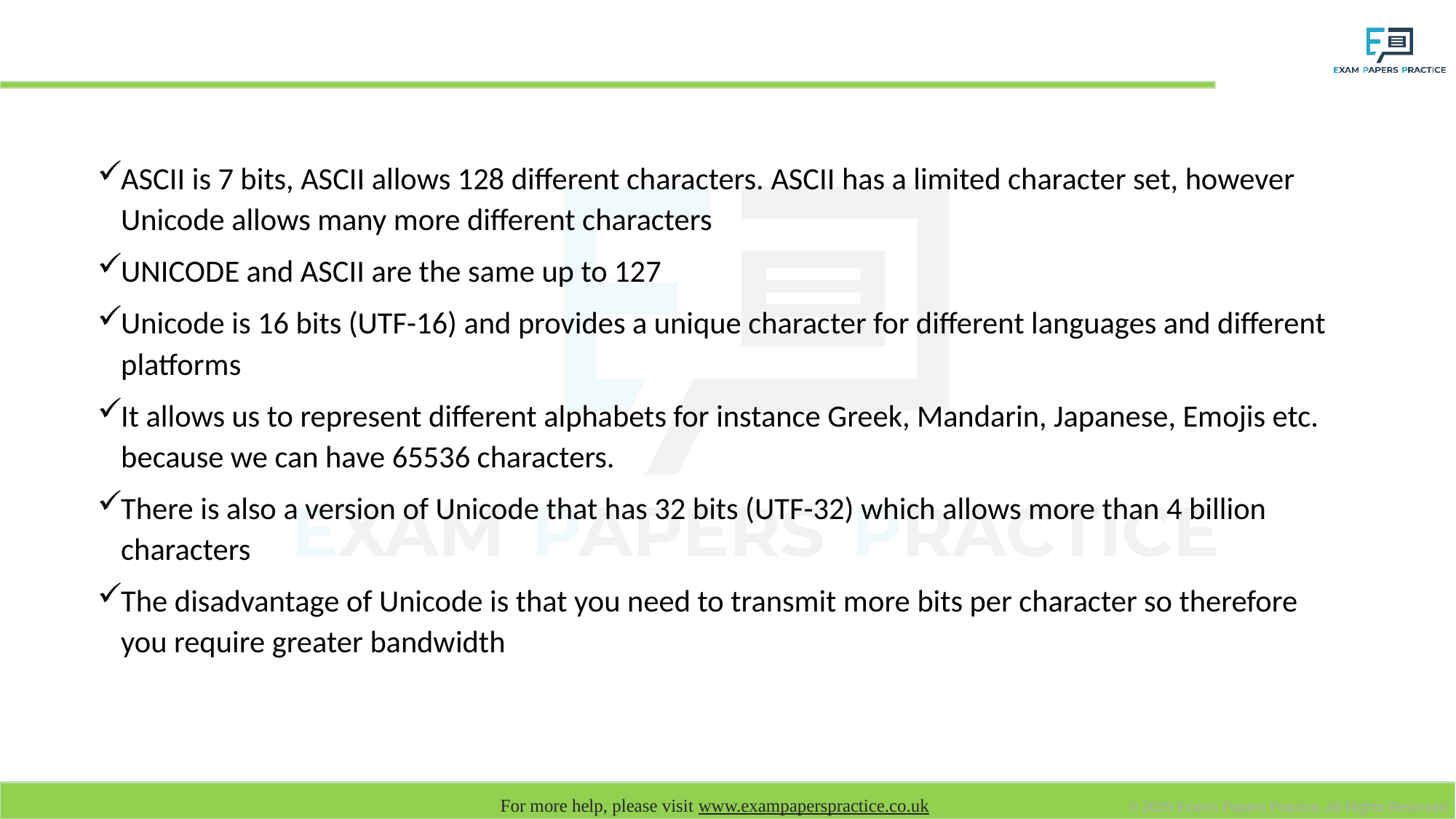

# Unicode
ASCII is 7 bits, ASCII allows 128 different characters. ASCII has a limited character set, however Unicode allows many more different characters
UNICODE and ASCII are the same up to 127
Unicode is 16 bits (UTF-16) and provides a unique character for different languages and different platforms
It allows us to represent different alphabets for instance Greek, Mandarin, Japanese, Emojis etc. because we can have 65536 characters.
There is also a version of Unicode that has 32 bits (UTF-32) which allows more than 4 billion characters
The disadvantage of Unicode is that you need to transmit more bits per character so therefore you require greater bandwidth